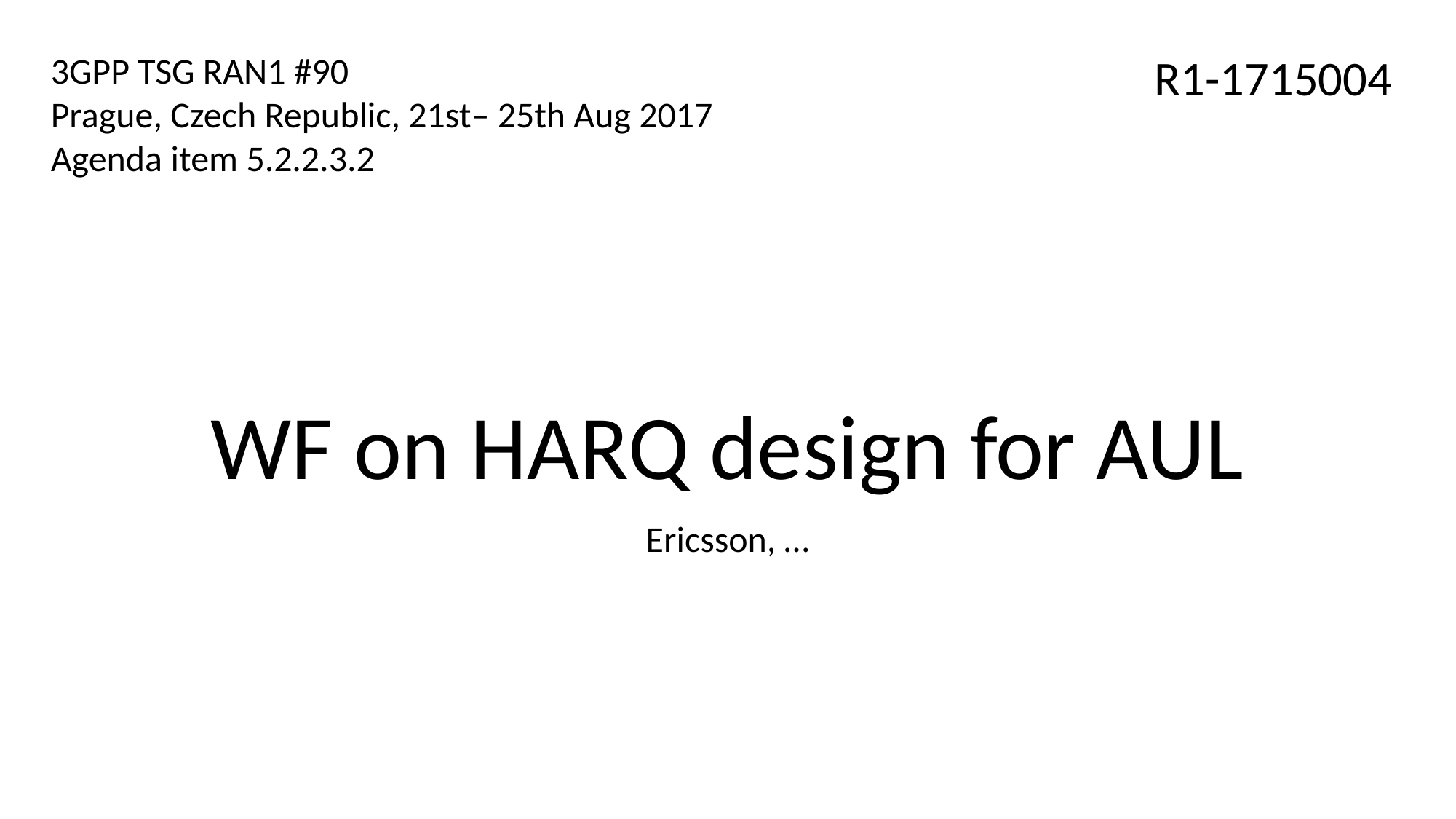

3GPP TSG RAN1 #90
Prague, Czech Republic, 21st– 25th Aug 2017
Agenda item 5.2.2.3.2
R1-1715004
# WF on HARQ design for AUL
Ericsson, …